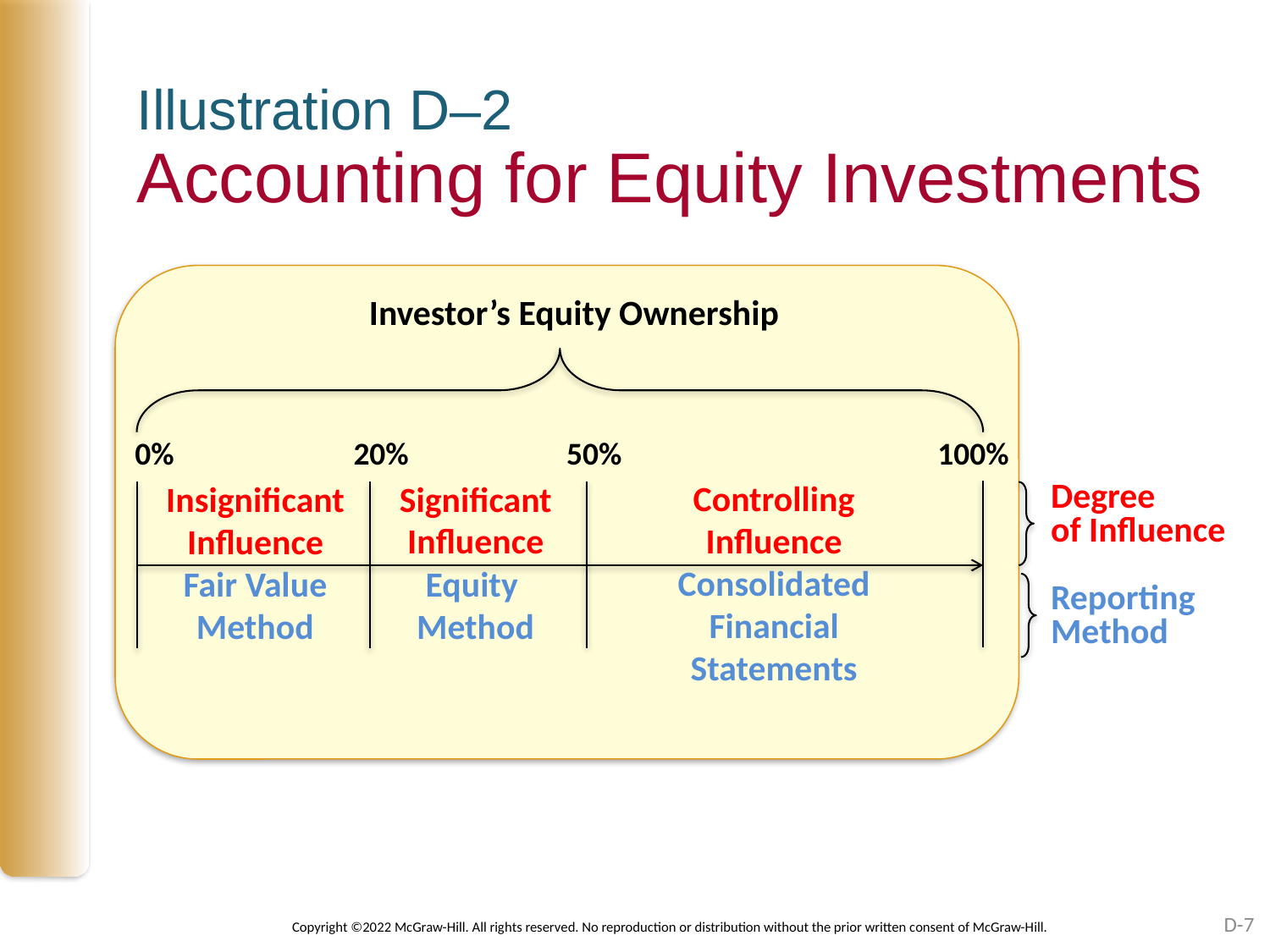

# Illustration D–2 Accounting for Equity Investments

Investor’s Equity Ownership
0%                         20%                      50%                                            100%
Controlling
Influence
Consolidated
Financial
Statements
Significant
Influence
Equity
Method
Insignificant
Influence
Fair Value Method
Degree
of Influence

Reporting
Method

D-7
Copyright ©2022 McGraw-Hill. All rights reserved. No reproduction or distribution without the prior written consent of McGraw-Hill.